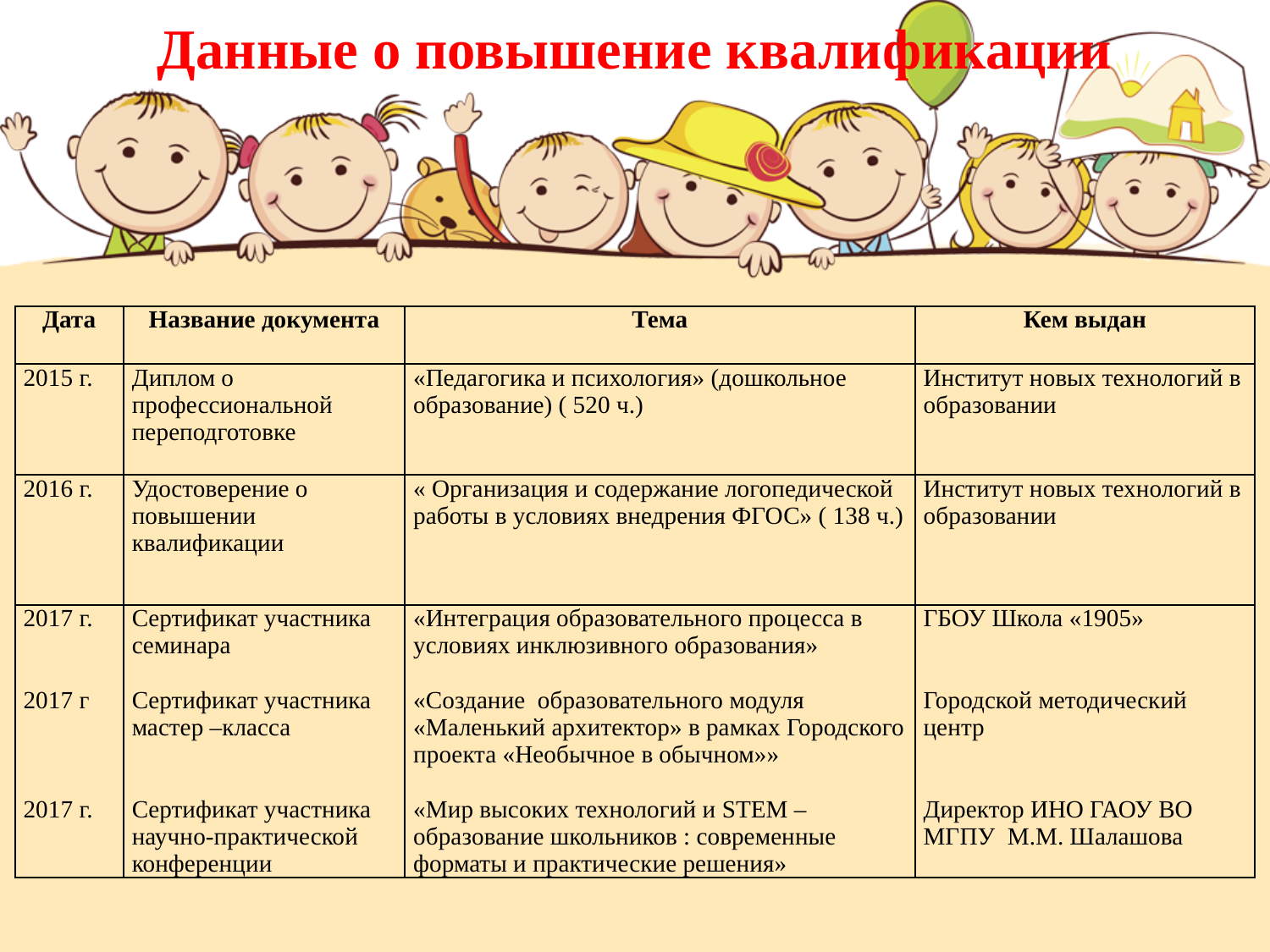

Данные о повышение квалификации
| Дата | Название документа | Тема | Кем выдан |
| --- | --- | --- | --- |
| 2015 г. | Диплом о профессиональной переподготовке | «Педагогика и психология» (дошкольное образование) ( 520 ч.) | Институт новых технологий в образовании |
| 2016 г. | Удостоверение о повышении квалификации | « Организация и содержание логопедической работы в условиях внедрения ФГОС» ( 138 ч.) | Институт новых технологий в образовании |
| 2017 г. 2017 г 2017 г. | Сертификат участника семинара Сертификат участника мастер –класса Сертификат участника научно-практической конференции | «Интеграция образовательного процесса в условиях инклюзивного образования» «Создание образовательного модуля «Маленький архитектор» в рамках Городского проекта «Необычное в обычном»» «Мир высоких технологий и STEM –образование школьников : современные форматы и практические решения» | ГБОУ Школа «1905» Городской методический центр Директор ИНО ГАОУ ВО МГПУ М.М. Шалашова |